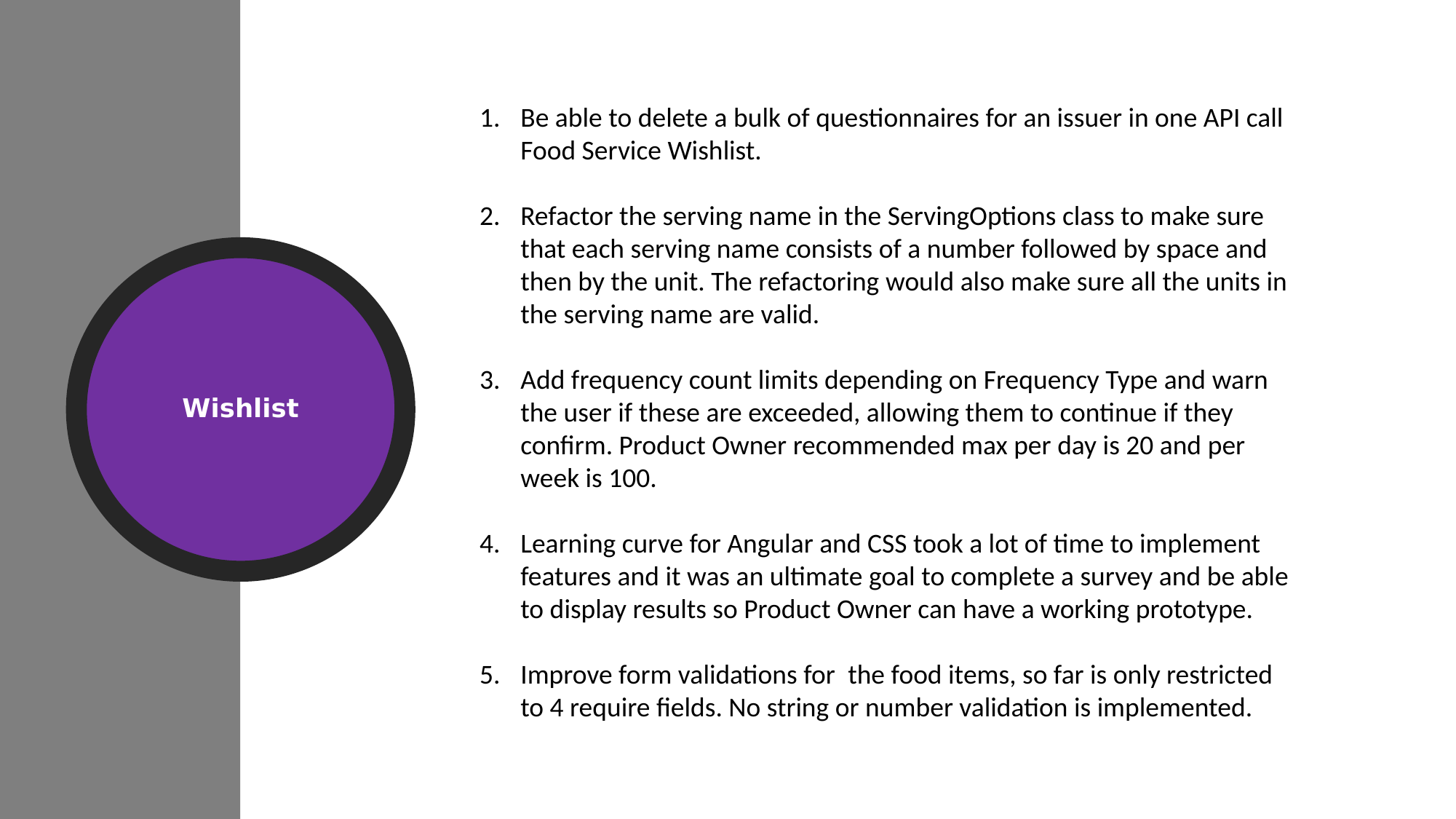

Be able to delete a bulk of questionnaires for an issuer in one API call Food Service Wishlist.

Refactor the serving name in the ServingOptions class to make sure that each serving name consists of a number followed by space and then by the unit. The refactoring would also make sure all the units in the serving name are valid.

Add frequency count limits depending on Frequency Type and warn the user if these are exceeded, allowing them to continue if they confirm. Product Owner recommended max per day is 20 and per week is 100.

Learning curve for Angular and CSS took a lot of time to implement features and it was an ultimate goal to complete a survey and be able to display results so Product Owner can have a working prototype.

Improve form validations for  the food items, so far is only restricted to 4 require fields. No string or number validation is implemented.

Wishlist